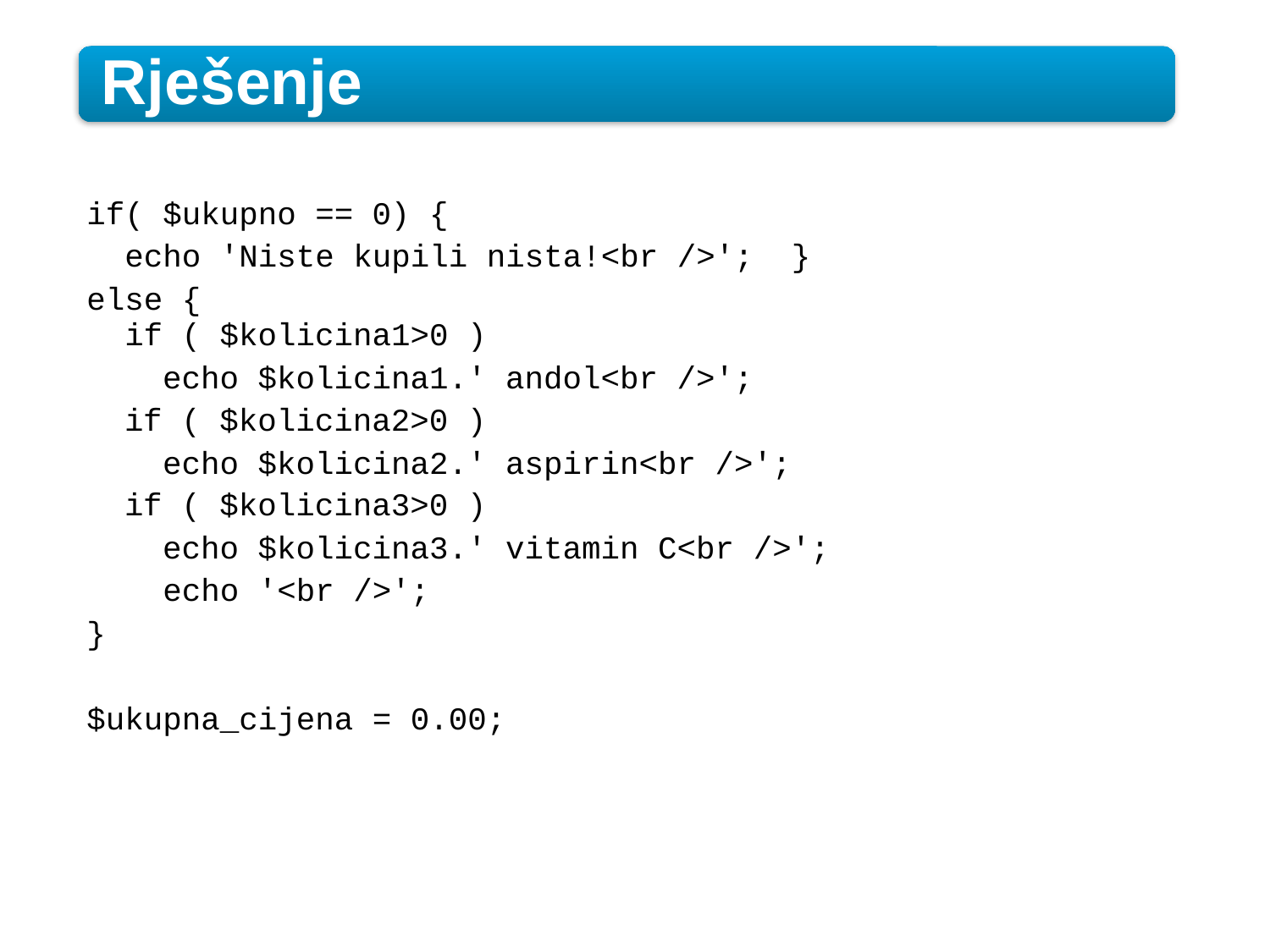

Rješenje
if( $ukupno == 0) {
echo 'Niste kupili nista!<br />'; }
else {
  if ( $kolicina1>0 )
  echo $kolicina1.' andol<br />';
  if ( $kolicina2>0 )
  echo $kolicina2.' aspirin<br />';
  if ( $kolicina3>0 )
  echo $kolicina3.' vitamin C<br />';
    echo '<br />';
}

$ukupna_cijena = 0.00;

7